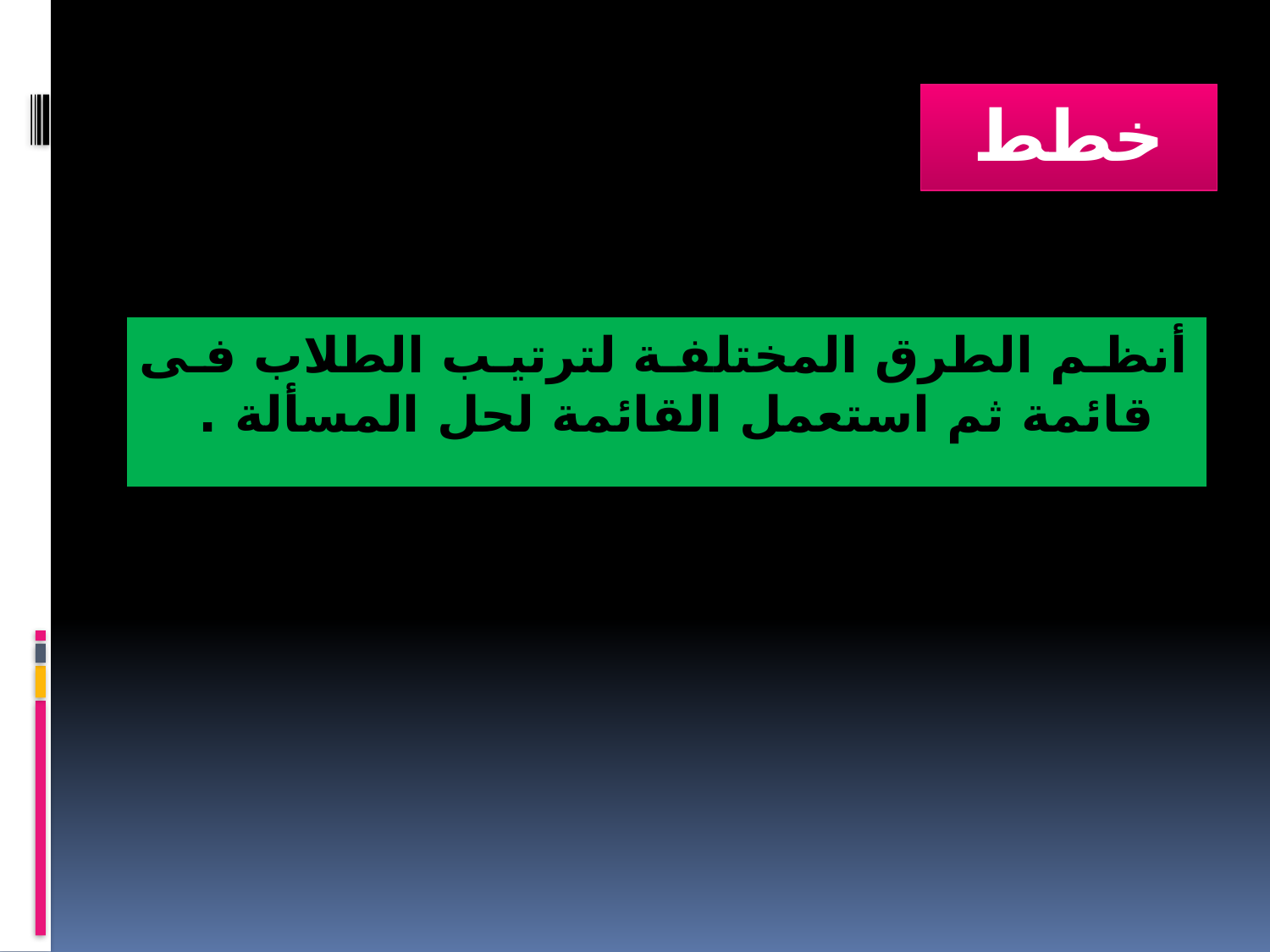

# خطط
أنظم الطرق المختلفة لترتيب الطلاب فى قائمة ثم استعمل القائمة لحل المسألة .